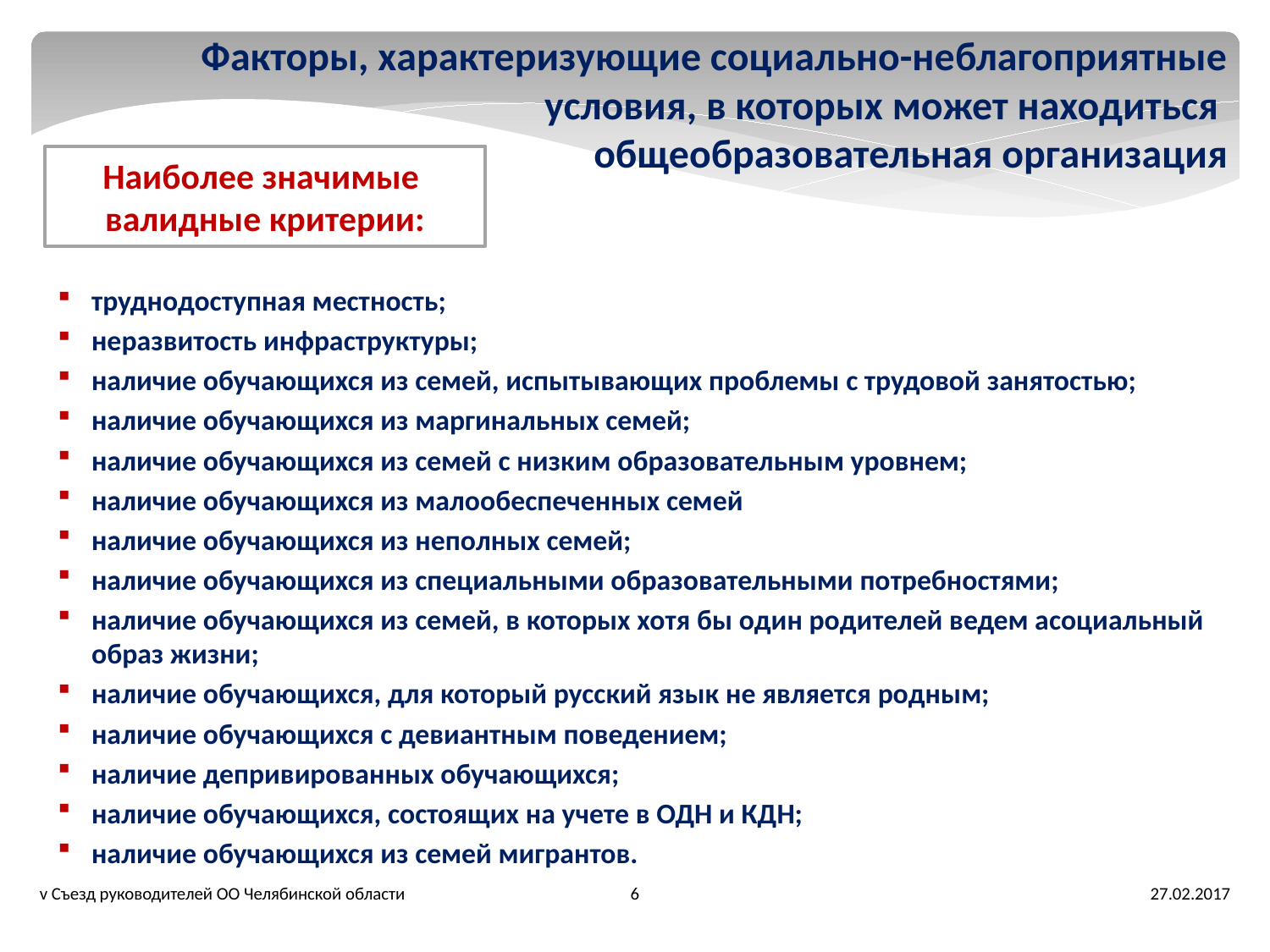

Факторы, характеризующие социально-неблагоприятные условия, в которых может находиться
общеобразовательная организация
Наиболее значимые
валидные критерии:
труднодоступная местность;
неразвитость инфраструктуры;
наличие обучающихся из семей, испытывающих проблемы с трудовой занятостью;
наличие обучающихся из маргинальных семей;
наличие обучающихся из семей с низким образовательным уровнем;
наличие обучающихся из малообеспеченных семей
наличие обучающихся из неполных семей;
наличие обучающихся из специальными образовательными потребностями;
наличие обучающихся из семей, в которых хотя бы один родителей ведем асоциальный образ жизни;
наличие обучающихся, для который русский язык не является родным;
наличие обучающихся с девиантным поведением;
наличие депривированных обучающихся;
наличие обучающихся, состоящих на учете в ОДН и КДН;
наличие обучающихся из семей мигрантов.

6
v Съезд руководителей ОО Челябинской области
27.02.2017